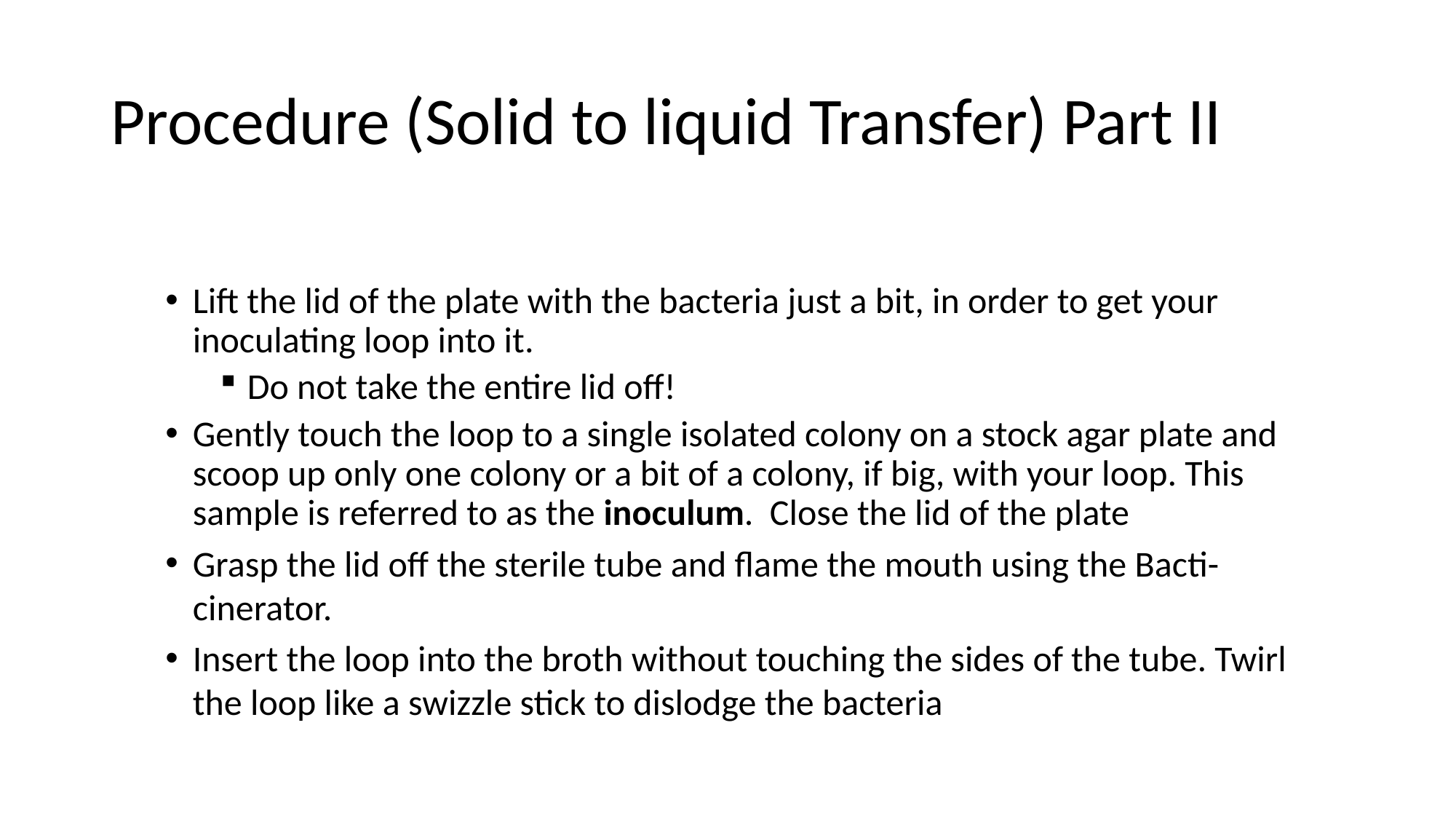

# Procedure (Solid to liquid Transfer) Part II

Lift the lid of the plate with the bacteria just a bit, in order to get your inoculating loop into it.
Do not take the entire lid off!
Gently touch the loop to a single isolated colony on a stock agar plate and scoop up only one colony or a bit of a colony, if big, with your loop. This sample is referred to as the inoculum.  Close the lid of the plate
Grasp the lid off the sterile tube and flame the mouth using the Bacti-cinerator.
Insert the loop into the broth without touching the sides of the tube. Twirl the loop like a swizzle stick to dislodge the bacteria